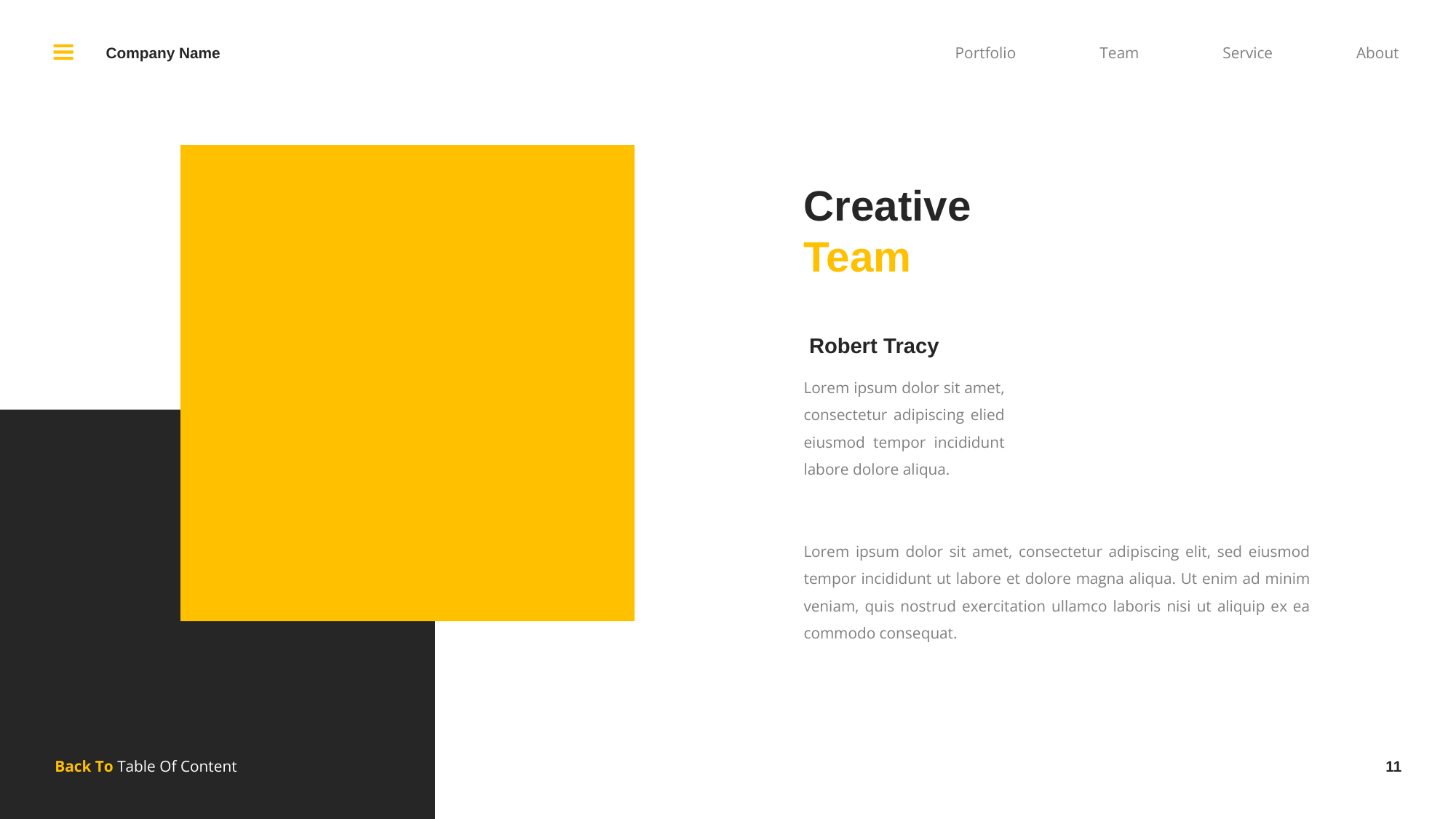

Company Name
Portfolio
Team
Service
About

Creative Team

Robert Tracy
Lorem ipsum dolor sit amet, consectetur adipiscing elied eiusmod tempor incididunt labore dolore aliqua.

Lorem ipsum dolor sit amet, consectetur adipiscing elit, sed eiusmod tempor incididunt ut labore et dolore magna aliqua. Ut enim ad minim veniam, quis nostrud exercitation ullamco laboris nisi ut aliquip ex ea commodo consequat.
11
Back To Table Of Content